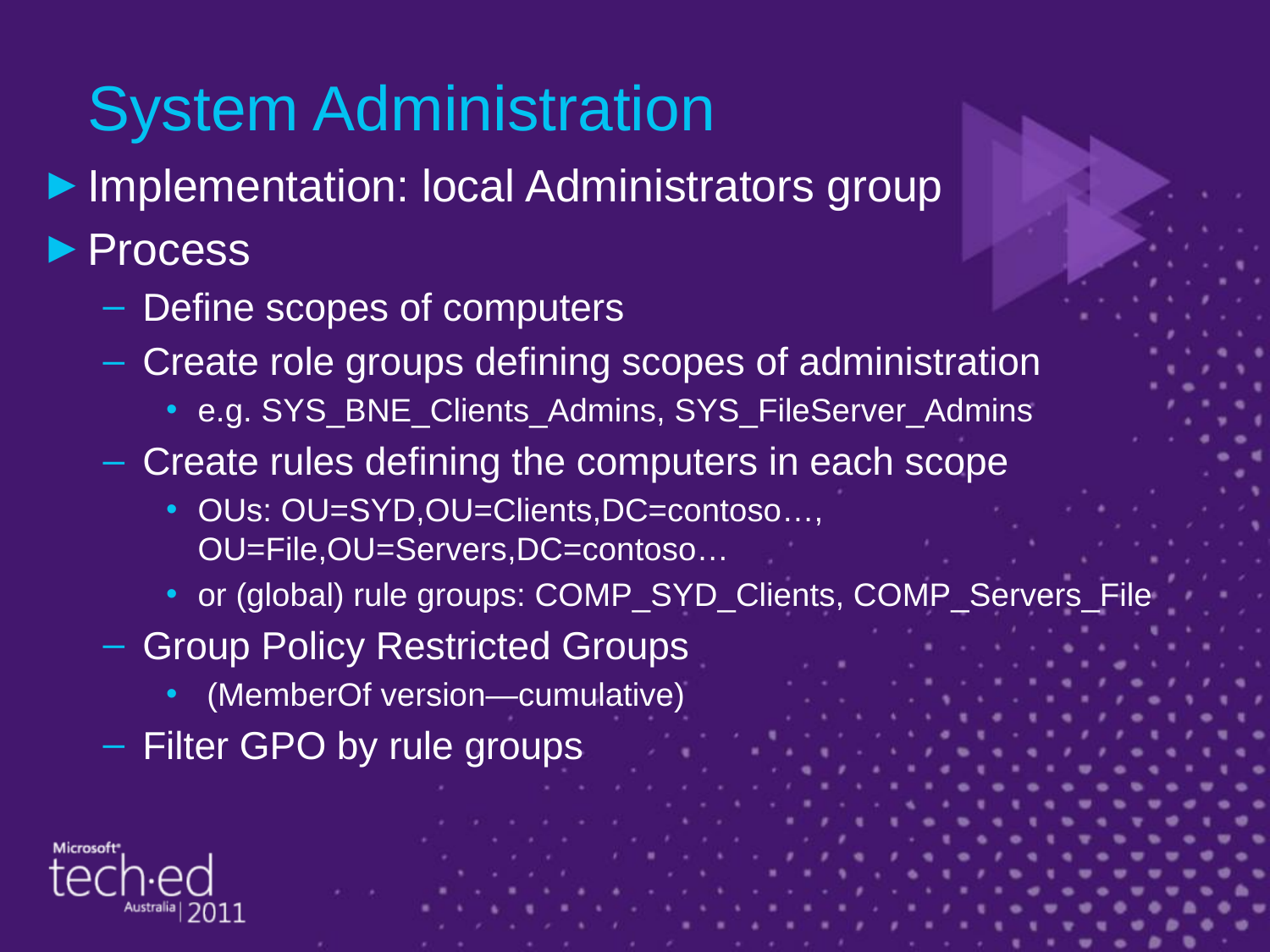

# System Administration
Implementation: local Administrators group
Process
Define scopes of computers
Create role groups defining scopes of administration
e.g. SYS_BNE_Clients_Admins, SYS_FileServer_Admins
Create rules defining the computers in each scope
OUs: OU=SYD,OU=Clients,DC=contoso…, OU=File,OU=Servers,DC=contoso…
or (global) rule groups: COMP_SYD_Clients, COMP_Servers_File
Group Policy Restricted Groups
 (MemberOf version—cumulative)
Filter GPO by rule groups